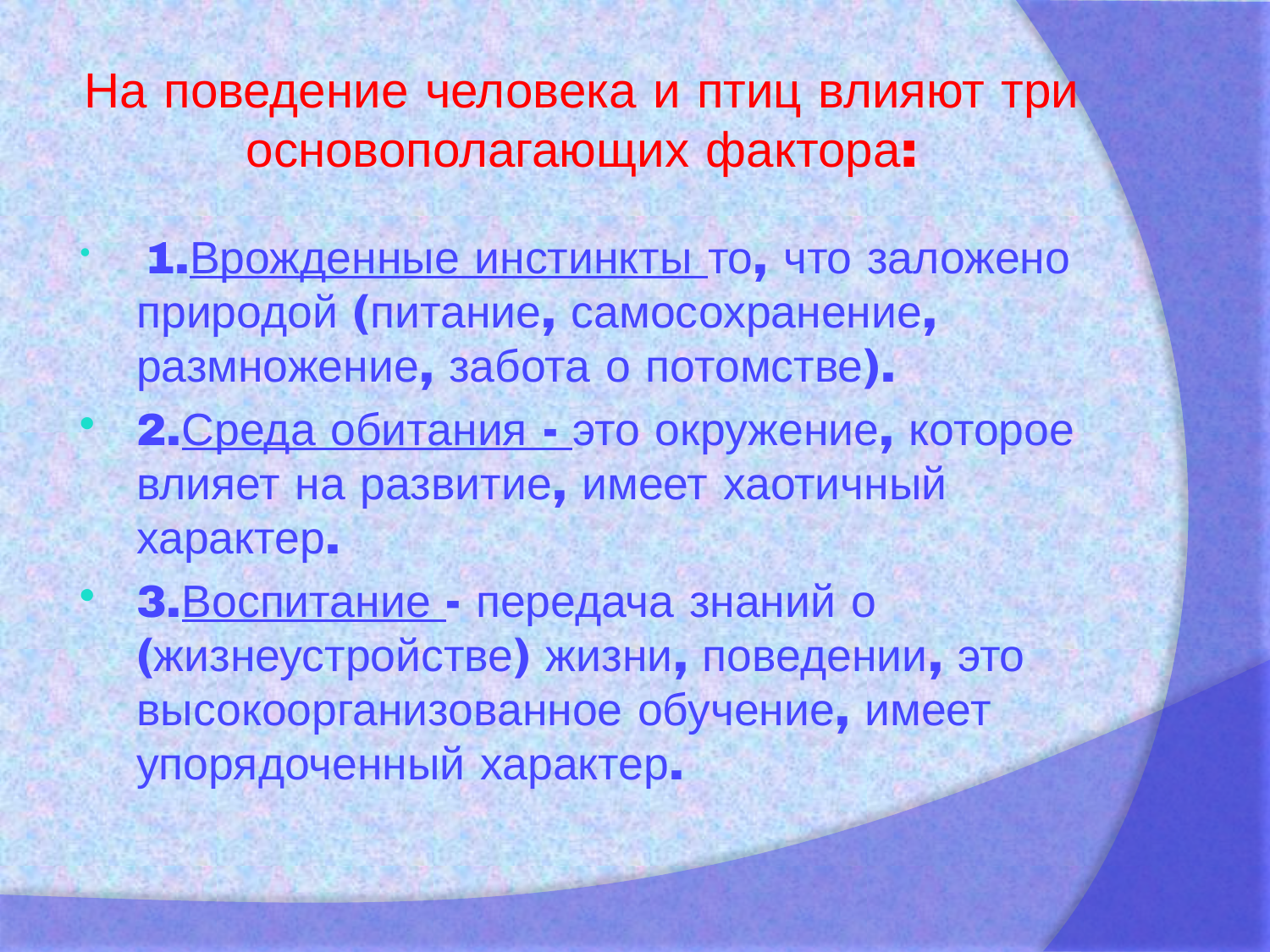

# На поведение человека и птиц влияют три основополагающих фактора:
 1.Врожденные инстинкты то, что заложено природой (питание, самосохранение, размножение, забота о потомстве).
2.Среда обитания - это окружение, которое влияет на развитие, имеет хаотичный характер.
3.Воспитание - передача знаний о (жизнеустройстве) жизни, поведении, это высокоорганизованное обучение, имеет упорядоченный характер.